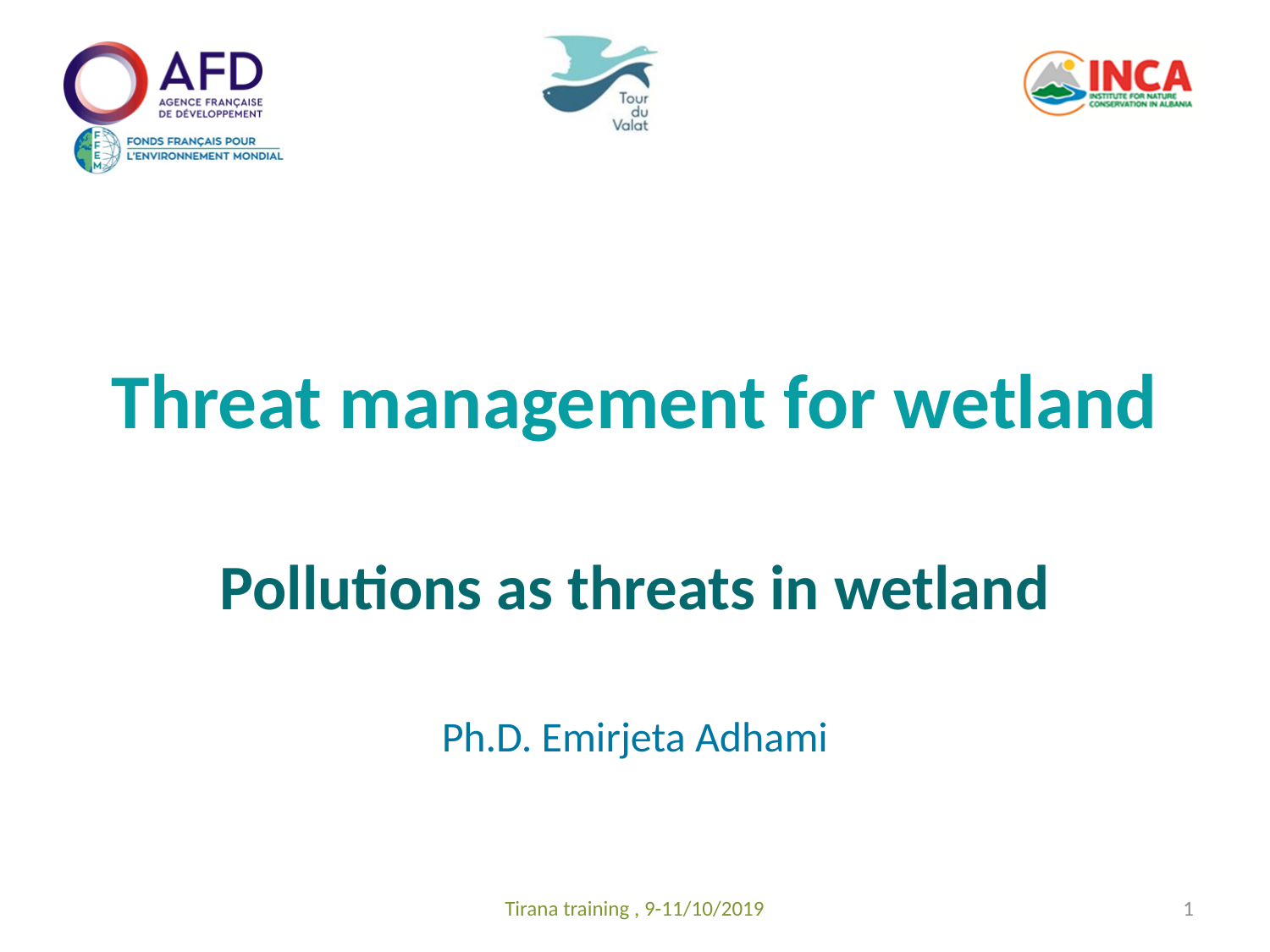

# Threat management for wetland
Pollutions as threats in wetland

Ph.D. Emirjeta Adhami
Tirana training , 9-11/10/2019
1